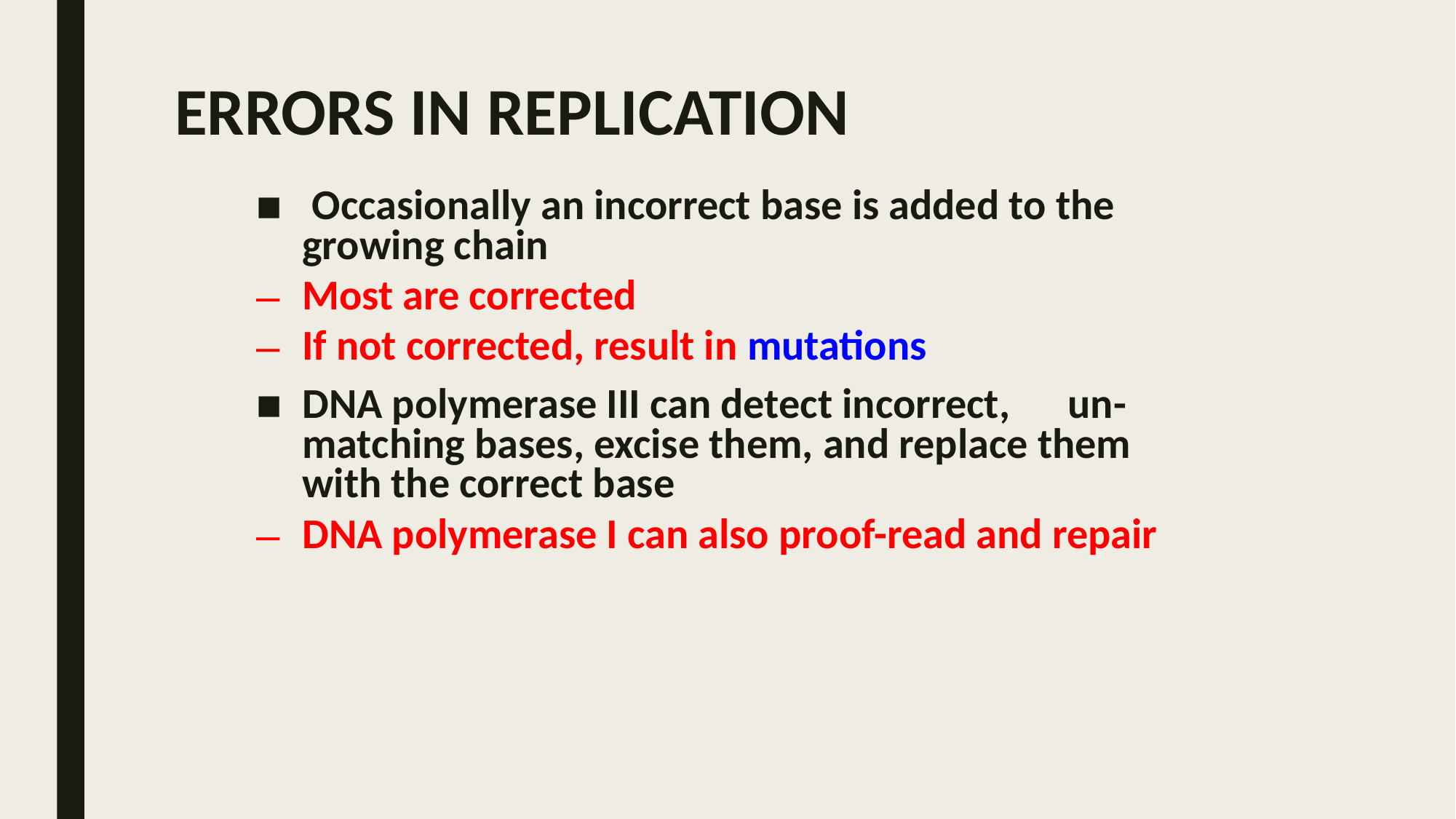

# ERRORS IN REPLICATION
 Occasionally an incorrect base is added to the growing chain
Most are corrected
If not corrected, result in mutations
DNA polymerase III can detect incorrect,      un-matching bases, excise them, and replace them with the correct base
DNA polymerase I can also proof-read and repair